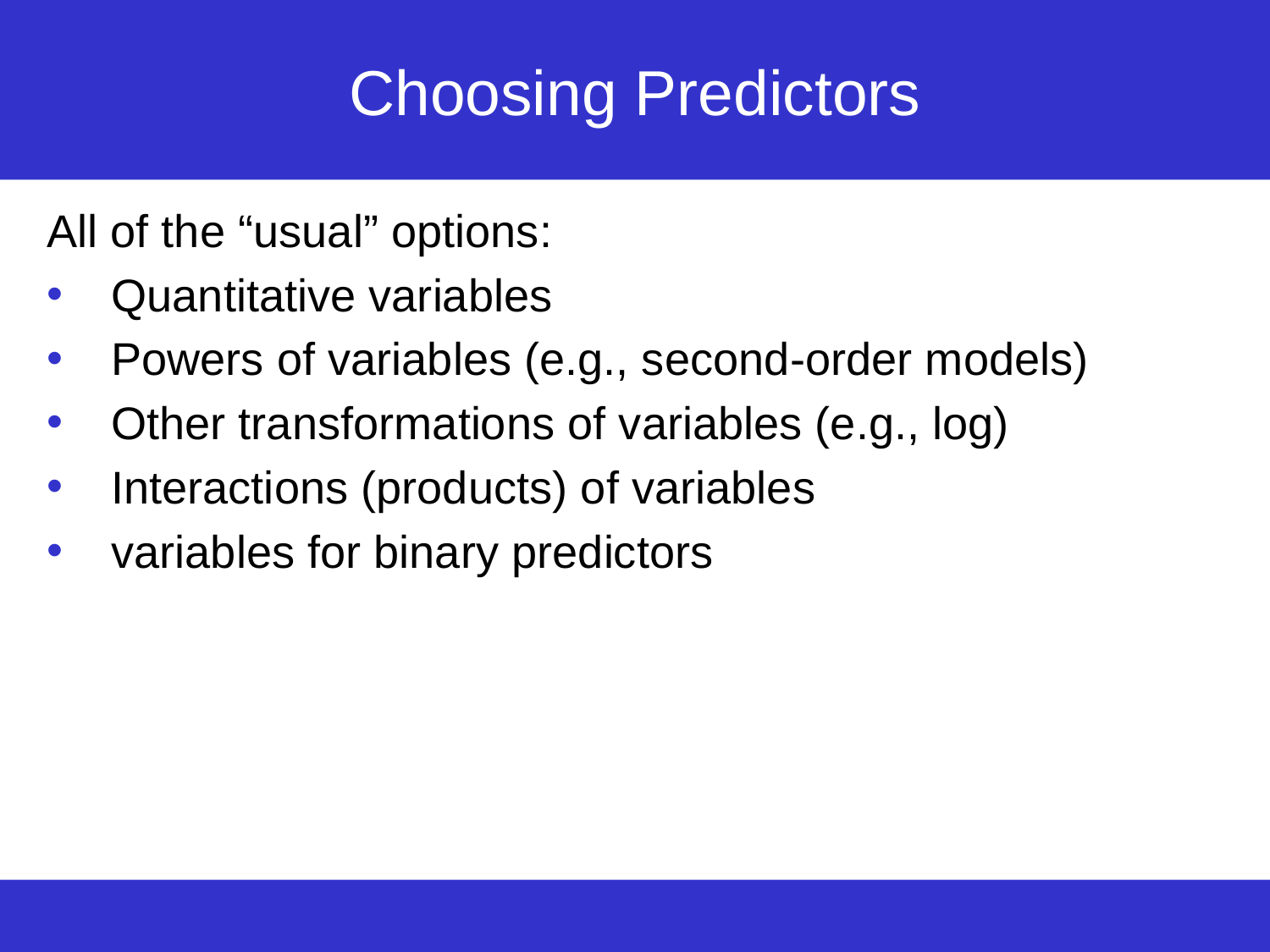

# Choosing Predictors
All of the “usual” options:
Quantitative variables
Powers of variables (e.g., second-order models)
Other transformations of variables (e.g., log)
Interactions (products) of variables
variables for binary predictors